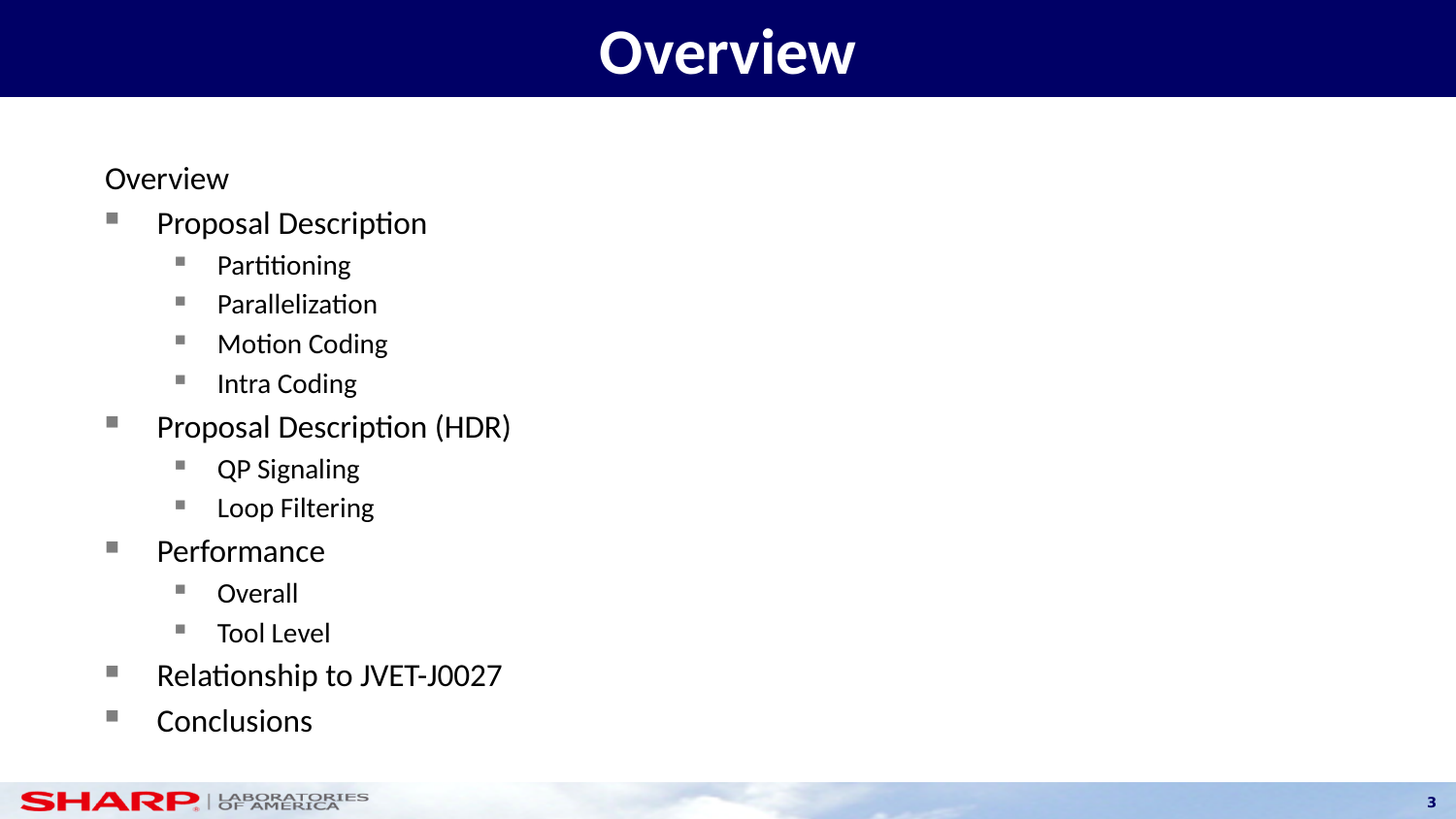

# Overview
Overview
Proposal Description
Partitioning
Parallelization
Motion Coding
Intra Coding
Proposal Description (HDR)
QP Signaling
Loop Filtering
Performance
Overall
Tool Level
Relationship to JVET-J0027
Conclusions